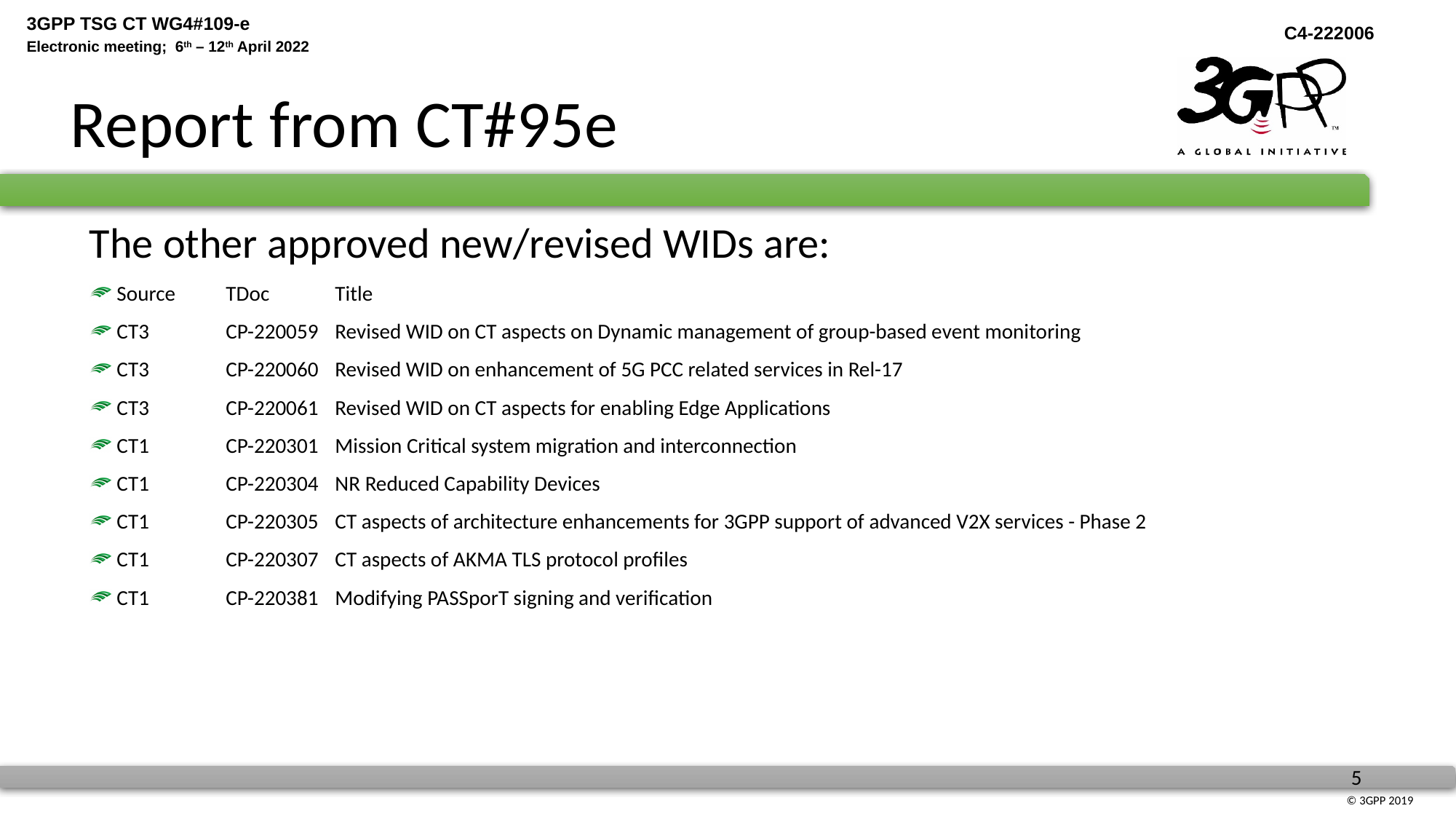

# Report from CT#95e
The other approved new/revised WIDs are:
Source	TDoc	Title
CT3	CP-220059	Revised WID on CT aspects on Dynamic management of group-based event monitoring
CT3	CP-220060	Revised WID on enhancement of 5G PCC related services in Rel-17
CT3	CP-220061	Revised WID on CT aspects for enabling Edge Applications
CT1	CP-220301	Mission Critical system migration and interconnection
CT1	CP-220304	NR Reduced Capability Devices
CT1	CP-220305	CT aspects of architecture enhancements for 3GPP support of advanced V2X services - Phase 2
CT1	CP-220307	CT aspects of AKMA TLS protocol profiles
CT1	CP-220381	Modifying PASSporT signing and verification